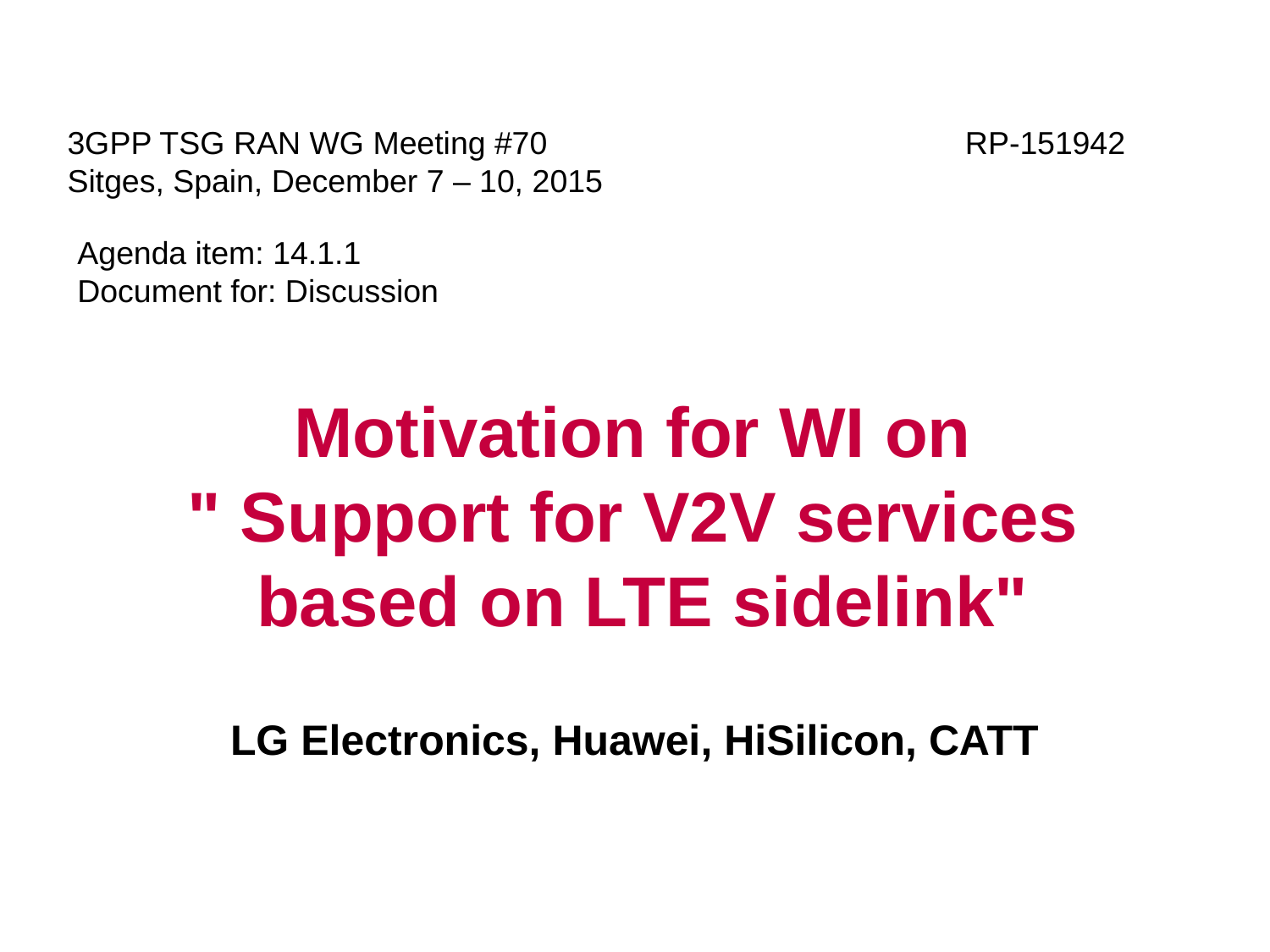

3GPP TSG RAN WG Meeting #70				 RP-151942
Sitges, Spain, December 7 – 10, 2015
Agenda item: 14.1.1
Document for: Discussion
Motivation for WI on
" Support for V2V services
based on LTE sidelink"
LG Electronics, Huawei, HiSilicon, CATT